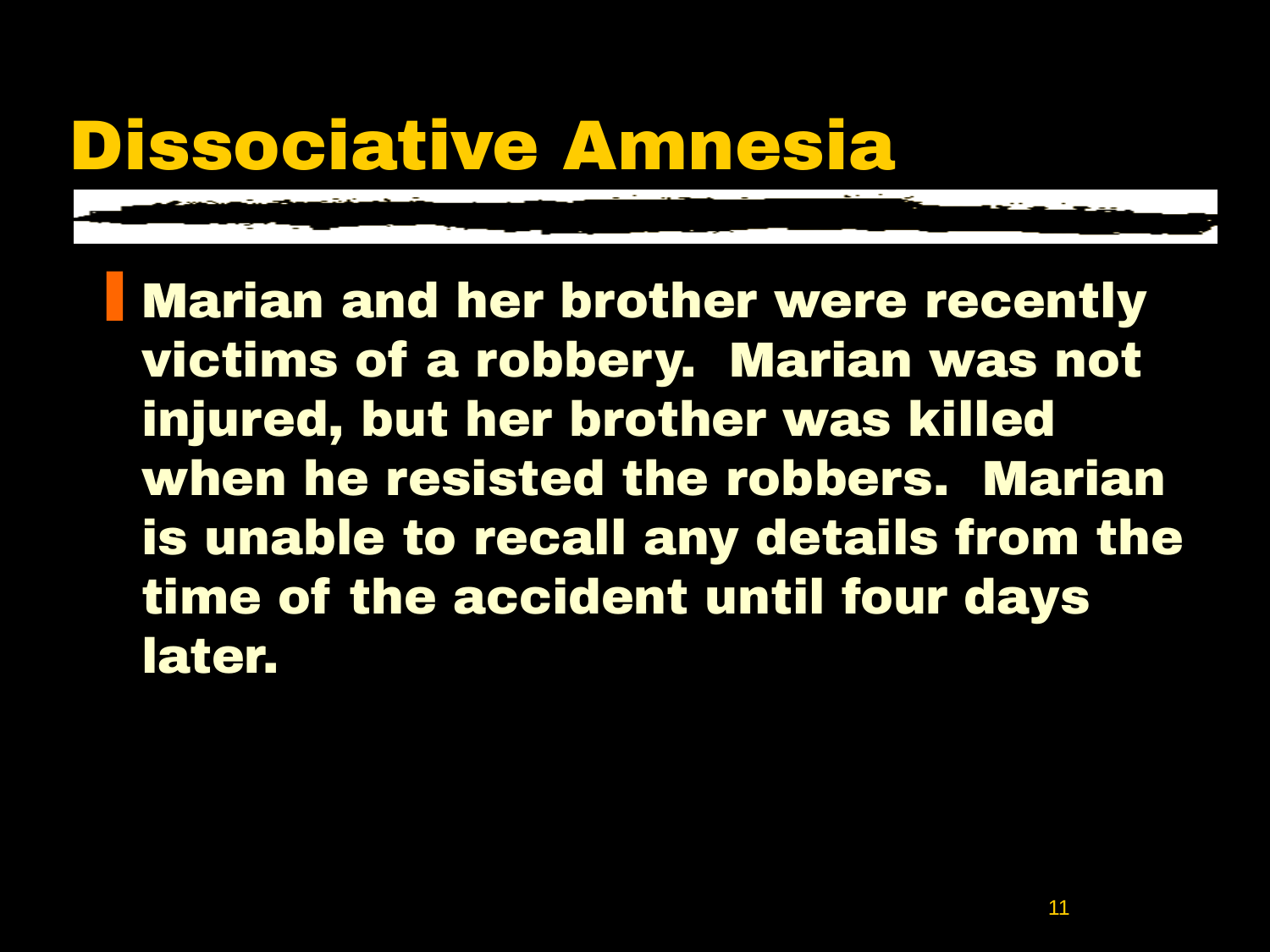

# Dissociative Amnesia
Marian and her brother were recently victims of a robbery.  Marian was not injured, but her brother was killed when he resisted the robbers.  Marian is unable to recall any details from the time of the accident until four days later.